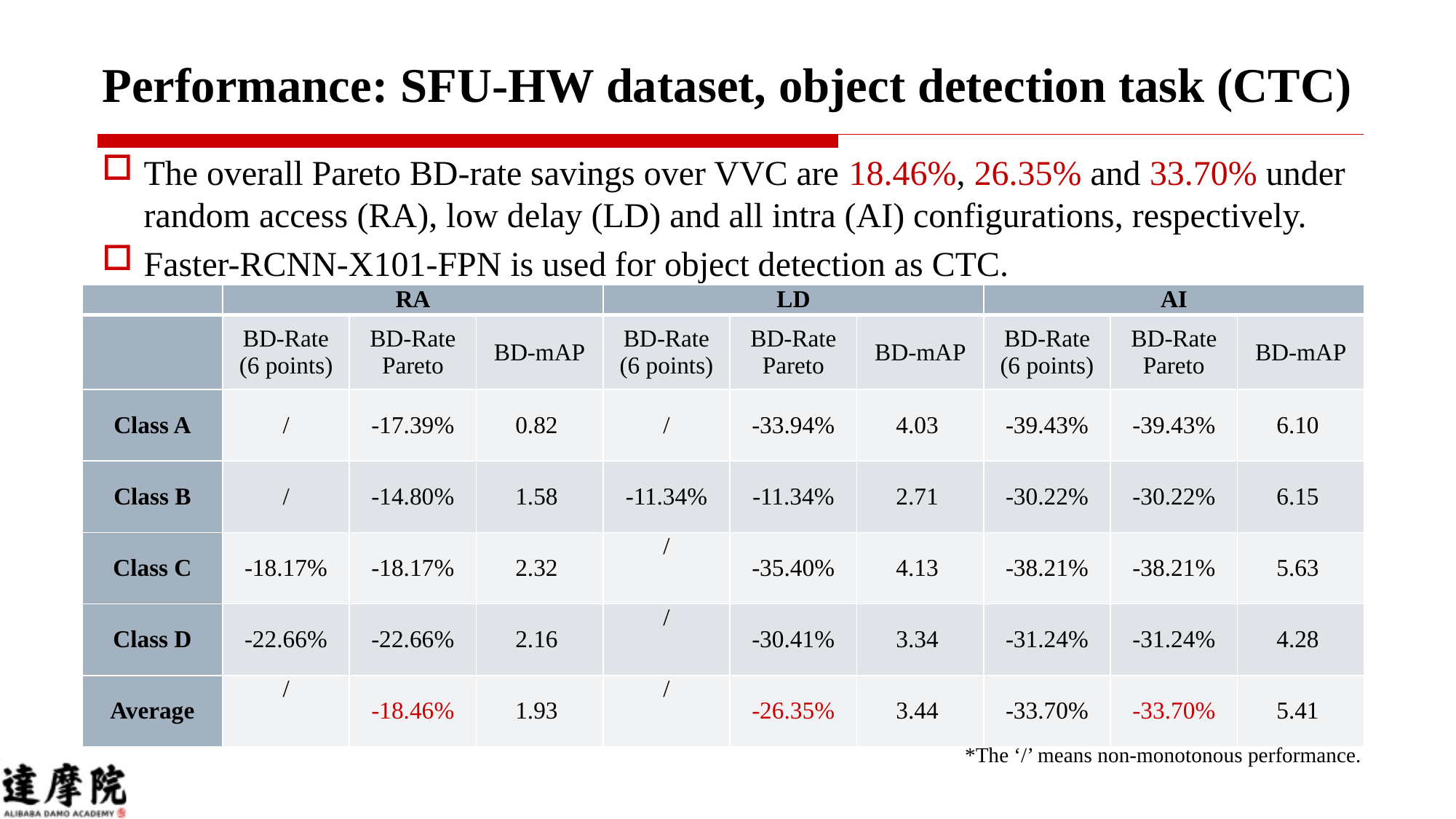

# Performance: SFU-HW dataset, object detection task (CTC)
The overall Pareto BD-rate savings over VVC are 18.46%, 26.35% and 33.70% under random access (RA), low delay (LD) and all intra (AI) configurations, respectively.
Faster-RCNN-X101-FPN is used for object detection as CTC.
|  | RA |  |  | LD |  |  | AI |  |  |
| --- | --- | --- | --- | --- | --- | --- | --- | --- | --- |
|  | BD-Rate (6 points) | BD-Rate Pareto | BD-mAP | BD-Rate (6 points) | BD-Rate Pareto | BD-mAP | BD-Rate (6 points) | BD-Rate Pareto | BD-mAP |
| Class A | / | -17.39% | 0.82 | / | -33.94% | 4.03 | -39.43% | -39.43% | 6.10 |
| Class B | / | -14.80% | 1.58 | -11.34% | -11.34% | 2.71 | -30.22% | -30.22% | 6.15 |
| Class C | -18.17% | -18.17% | 2.32 | / | -35.40% | 4.13 | -38.21% | -38.21% | 5.63 |
| Class D | -22.66% | -22.66% | 2.16 | / | -30.41% | 3.34 | -31.24% | -31.24% | 4.28 |
| Average | / | -18.46% | 1.93 | / | -26.35% | 3.44 | -33.70% | -33.70% | 5.41 |
*The ‘/’ means non-monotonous performance.